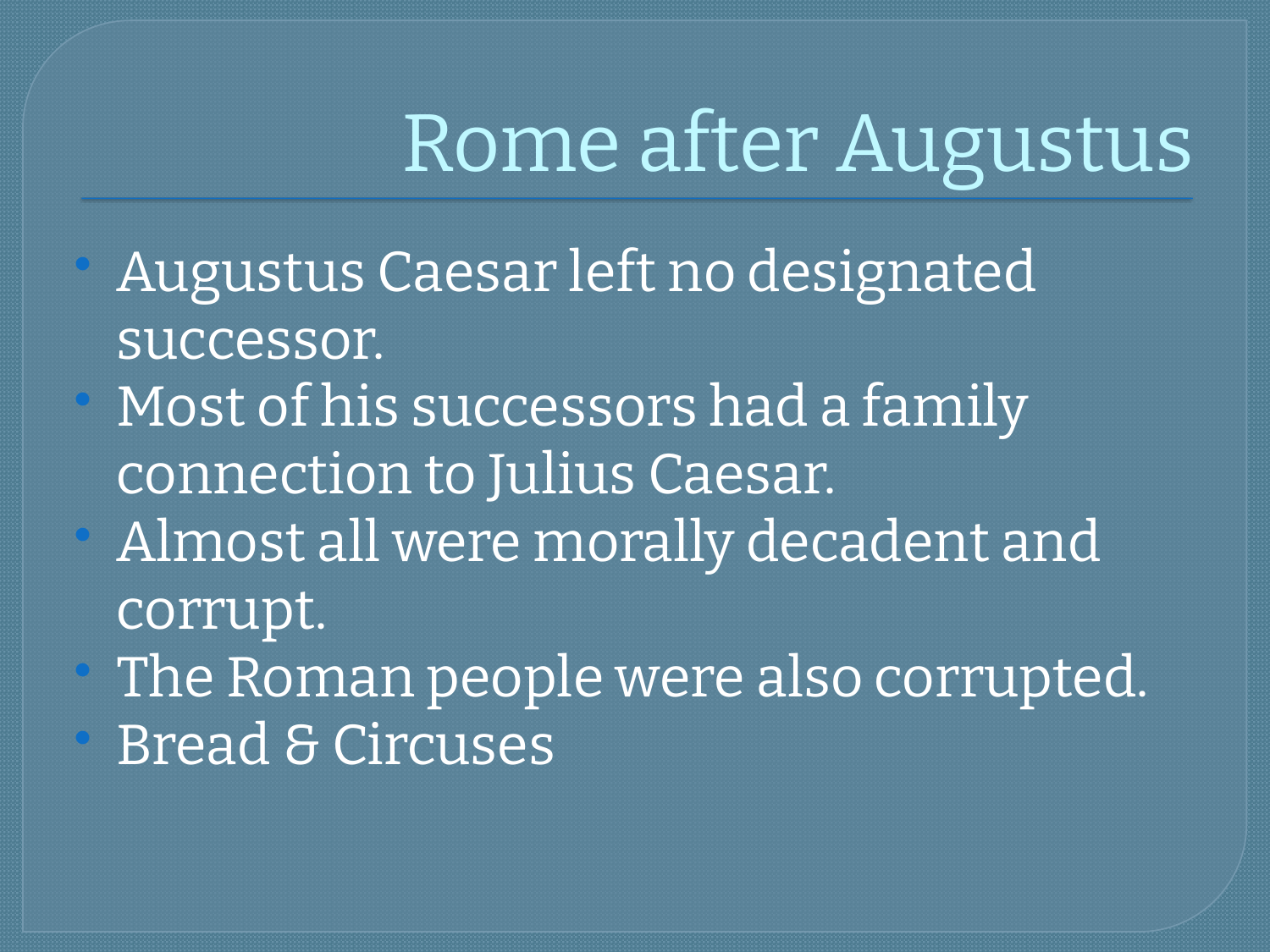

# Rome after Augustus
Augustus Caesar left no designated successor.
Most of his successors had a family connection to Julius Caesar.
Almost all were morally decadent and corrupt.
The Roman people were also corrupted.
Bread & Circuses